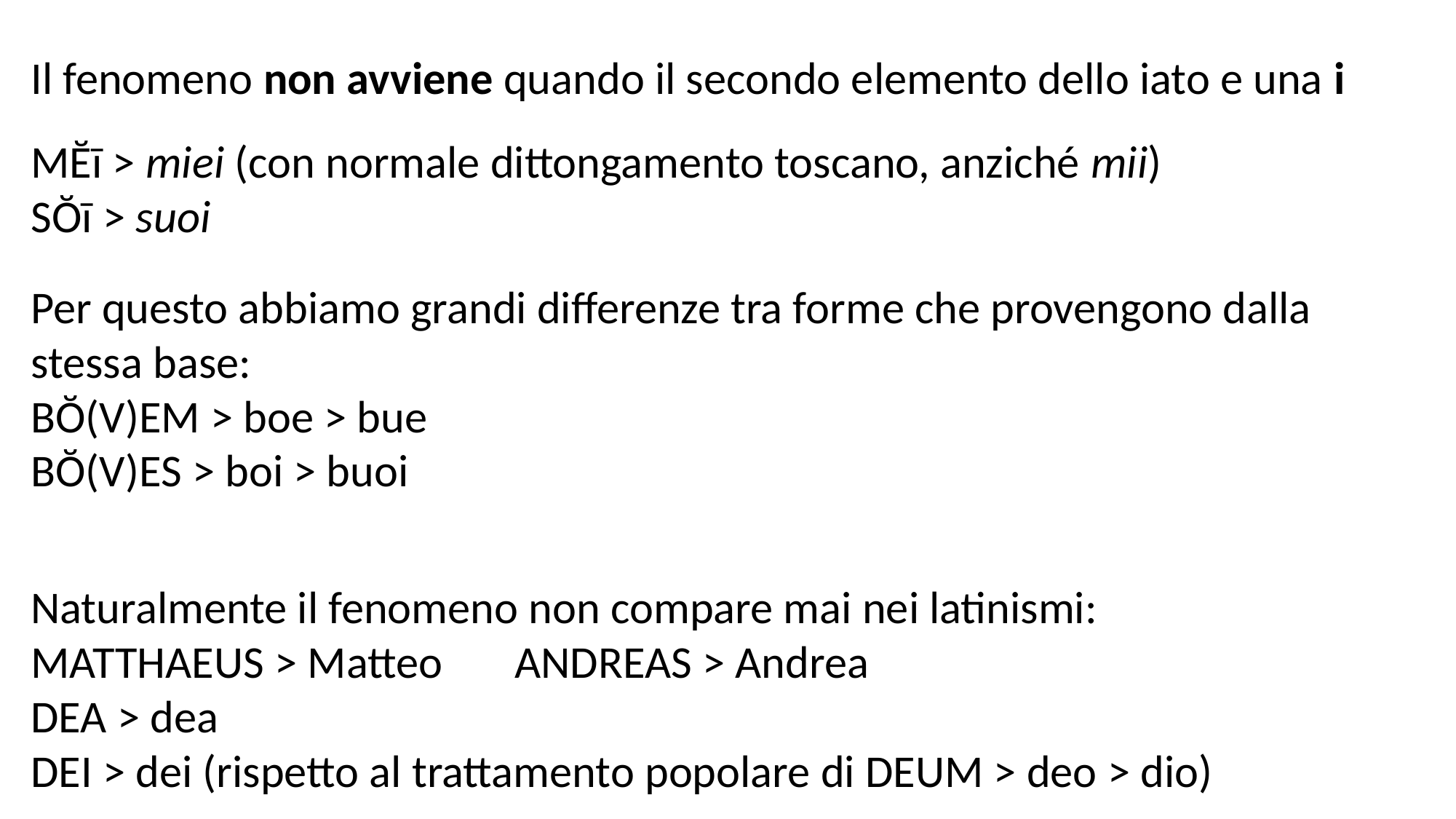

Il fenomeno non avviene quando il secondo elemento dello iato e una i

MĔī > miei (con normale dittongamento toscano, anziché mii)
SŎī > suoi

Per questo abbiamo grandi differenze tra forme che provengono dalla stessa base:
BŎ(V)EM > boe > bue
BŎ(V)ES > boi > buoi
Naturalmente il fenomeno non compare mai nei latinismi:
MATTHAEUS > Matteo       ANDREAS > Andrea
DEA > dea
DEI > dei (rispetto al trattamento popolare di DEUM > deo > dio)